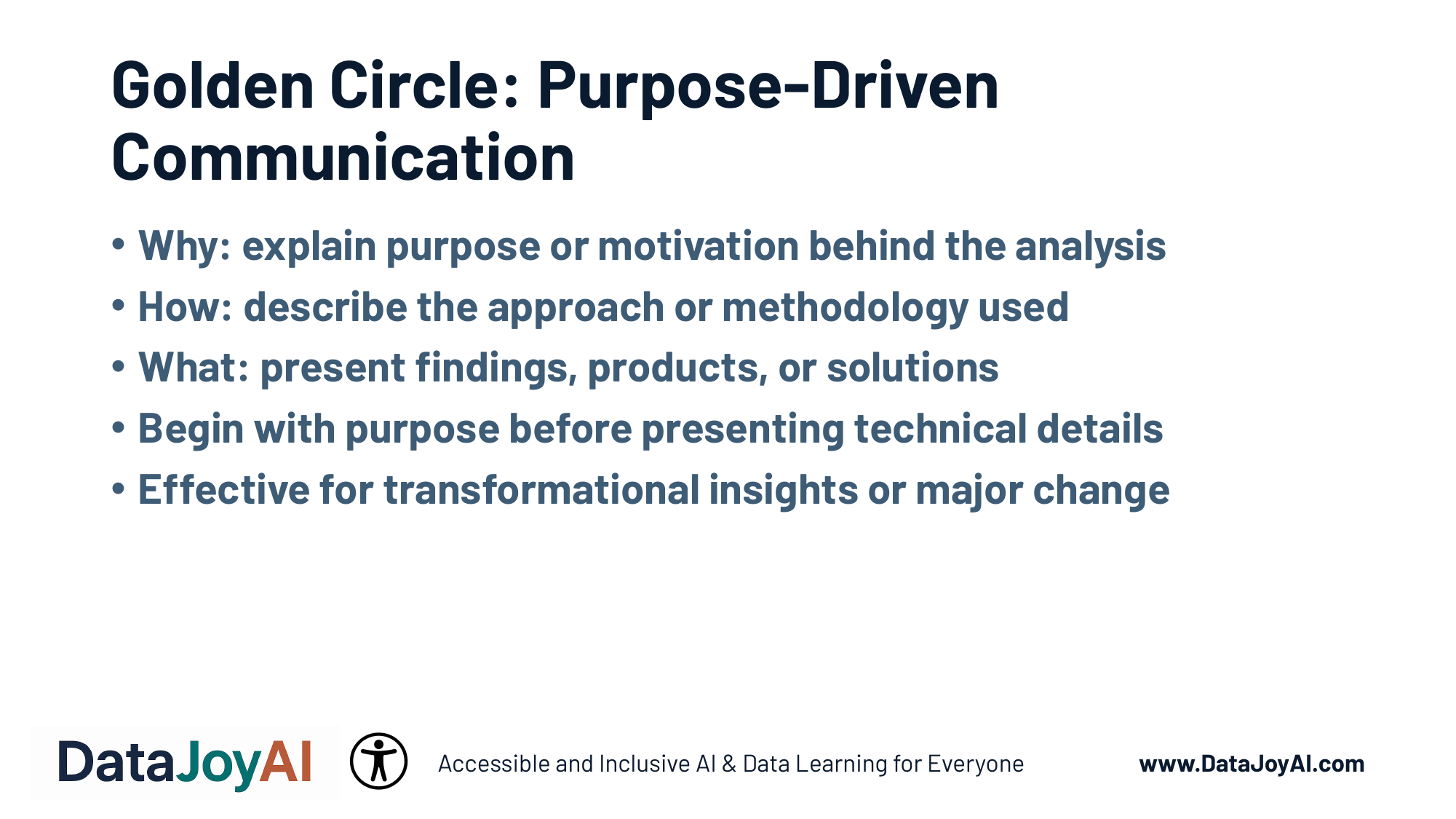

# Golden Circle: Purpose-Driven Communication
Why: explain purpose or motivation behind the analysis
How: describe the approach or methodology used
What: present findings, products, or solutions
Begin with purpose before presenting technical details
Effective for transformational insights or major change